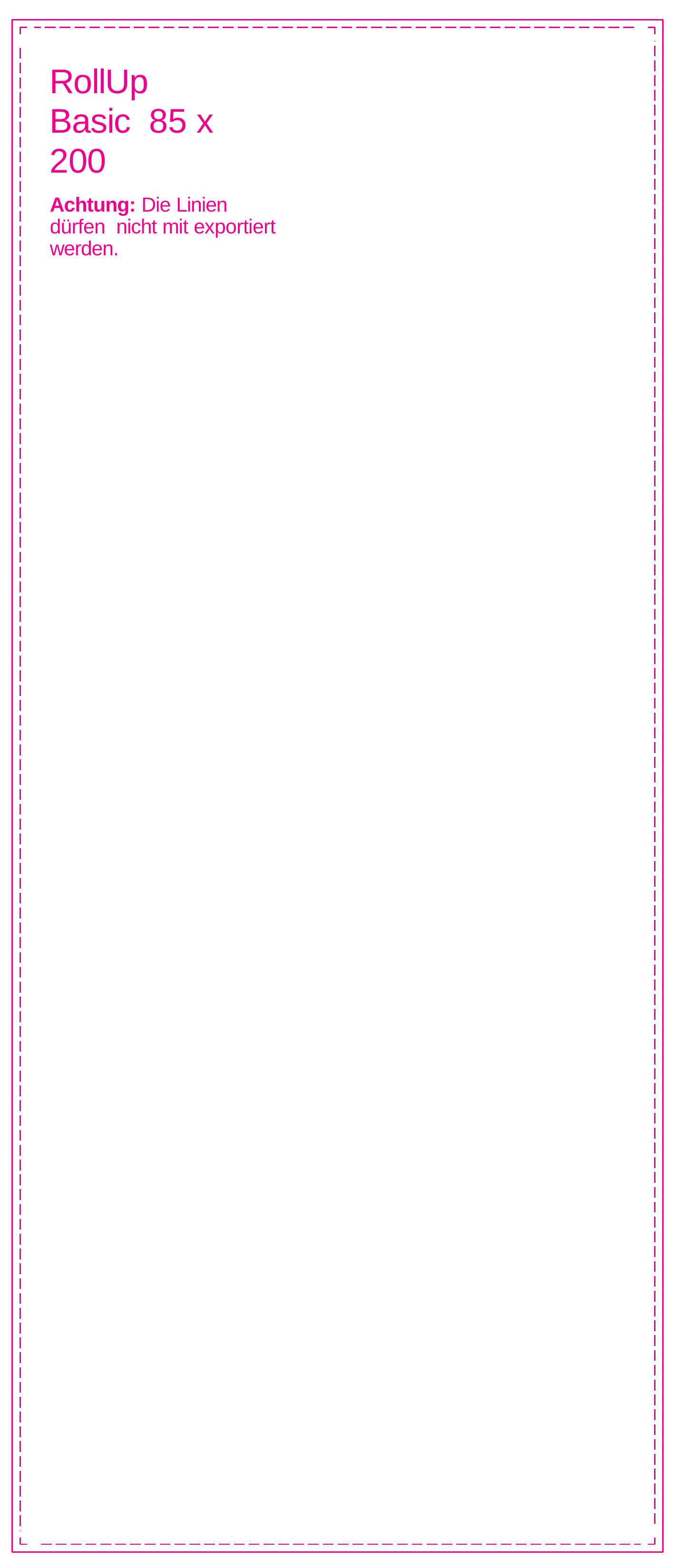

RollUp Basic  85 x 200
Achtung: Die Linien dürfen  nicht mit exportiert werden.